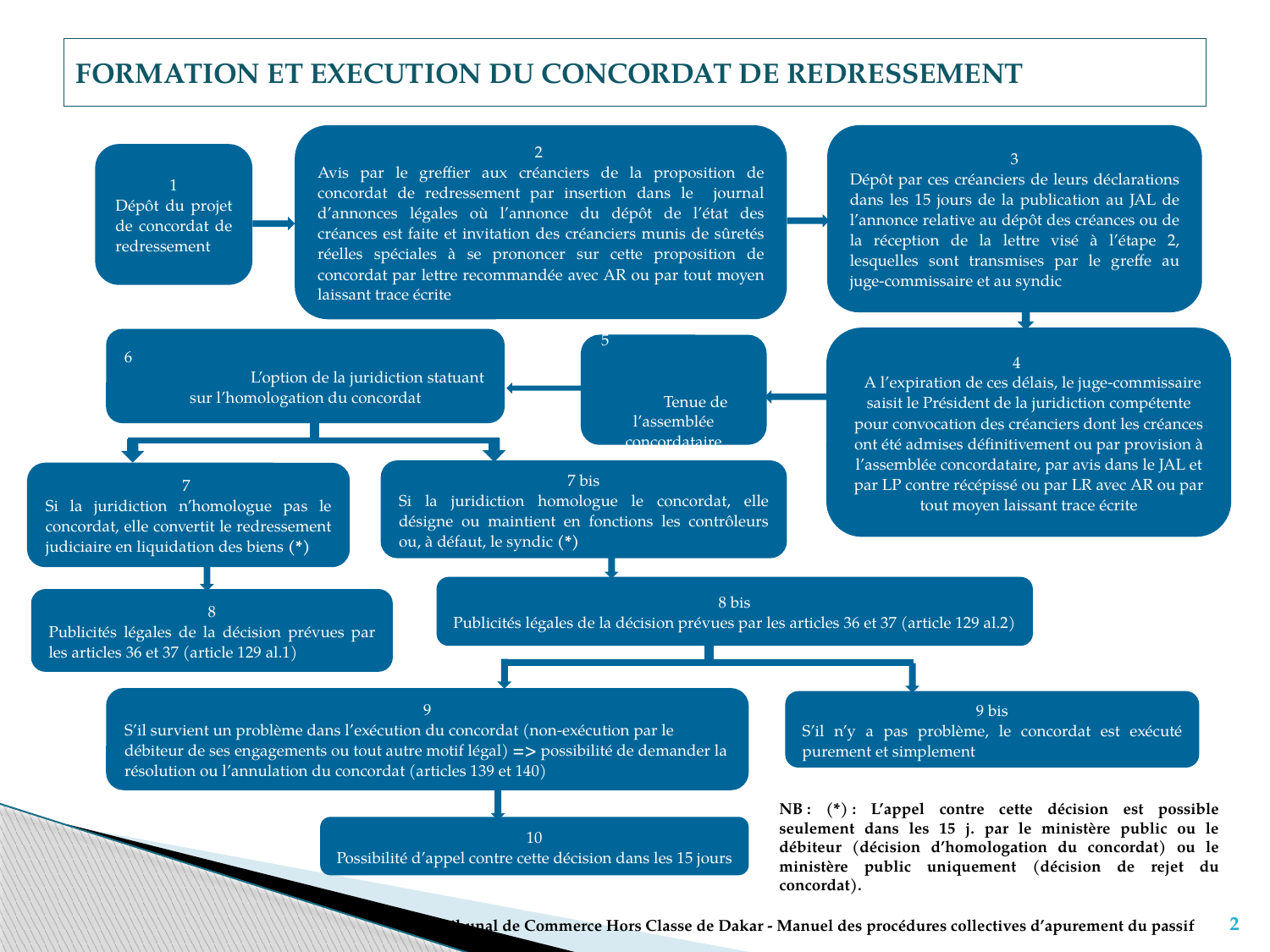

# FORMATION ET EXECUTION DU CONCORDAT DE REDRESSEMENT
2
Avis par le greffier aux créanciers de la proposition de concordat de redressement par insertion dans le  journal d’annonces légales où l’annonce du dépôt de l’état des créances est faite et invitation des créanciers munis de sûretés réelles spéciales à se prononcer sur cette proposition de concordat par lettre recommandée avec AR ou par tout moyen laissant trace écrite
3
Dépôt par ces créanciers de leurs déclarations dans les 15 jours de la publication au JAL de l’annonce relative au dépôt des créances ou de la réception de la lettre visé à l’étape 2, lesquelles sont transmises par le greffe au juge-commissaire et au syndic
1
Dépôt du projet de concordat de redressement

4
  A l’expiration de ces délais, le juge-commissaire saisit le Président de la juridiction compétente pour convocation des créanciers dont les créances ont été admises définitivement ou par provision à l’assemblée concordataire, par avis dans le JAL et par LP contre récépissé ou par LR avec AR ou par tout moyen laissant trace écrite
6                                                                                                                        L’option de la juridiction statuant sur l’homologation du concordat
5                                                                                                                        Tenue de l’assemblée concordataire

7 bis
Si la juridiction homologue le concordat, elle désigne ou maintient en fonctions les contrôleurs ou, à défaut, le syndic (*)
7
Si la juridiction n’homologue pas le concordat, elle convertit le redressement judiciaire en liquidation des biens (*)

8 bis
Publicités légales de la décision prévues par les articles 36 et 37 (article 129 al.2)
8
Publicités légales de la décision prévues par les articles 36 et 37 (article 129 al.1)

9
S’il survient un problème dans l’exécution du concordat (non-exécution par le débiteur de ses engagements ou tout autre motif légal) => possibilité de demander la résolution ou l’annulation du concordat (articles 139 et 140)
9 bis
S’il n’y a pas problème, le concordat est exécuté purement et simplement

10
Possibilité d’appel contre cette décision dans les 15 jours
NB : (*) : L’appel contre cette décision est possible seulement dans les 15 j. par le ministère public ou le débiteur (décision d’homologation du concordat) ou le ministère public uniquement (décision de rejet du concordat).
Tribunal de Commerce Hors Classe de Dakar - Manuel des procédures collectives d’apurement du passif
2